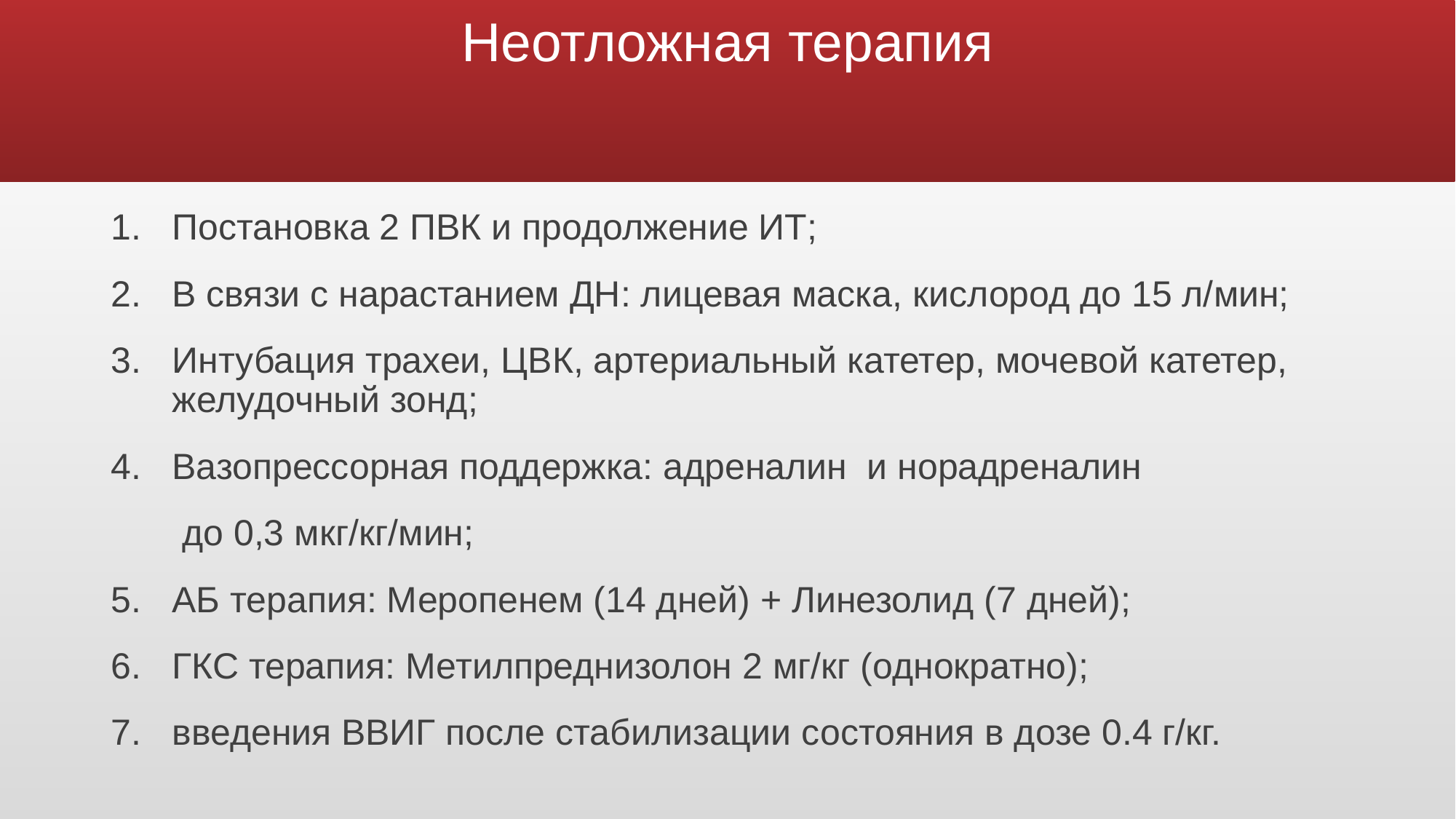

# Неотложная терапия
Постановка 2 ПВК и продолжение ИТ;
В связи с нарастанием ДН: лицевая маска, кислород до 15 л/мин;
Интубация трахеи, ЦВК, артериальный катетер, мочевой катетер, желудочный зонд;
Вазопрессорная поддержка: адреналин  и норадреналин
       до 0,3 мкг/кг/мин;
АБ терапия: Меропенем (14 дней) + Линезолид (7 дней);
ГКС терапия: Метилпреднизолон 2 мг/кг (однократно);
введения ВВИГ после стабилизации состояния в дозе 0.4 г/кг.